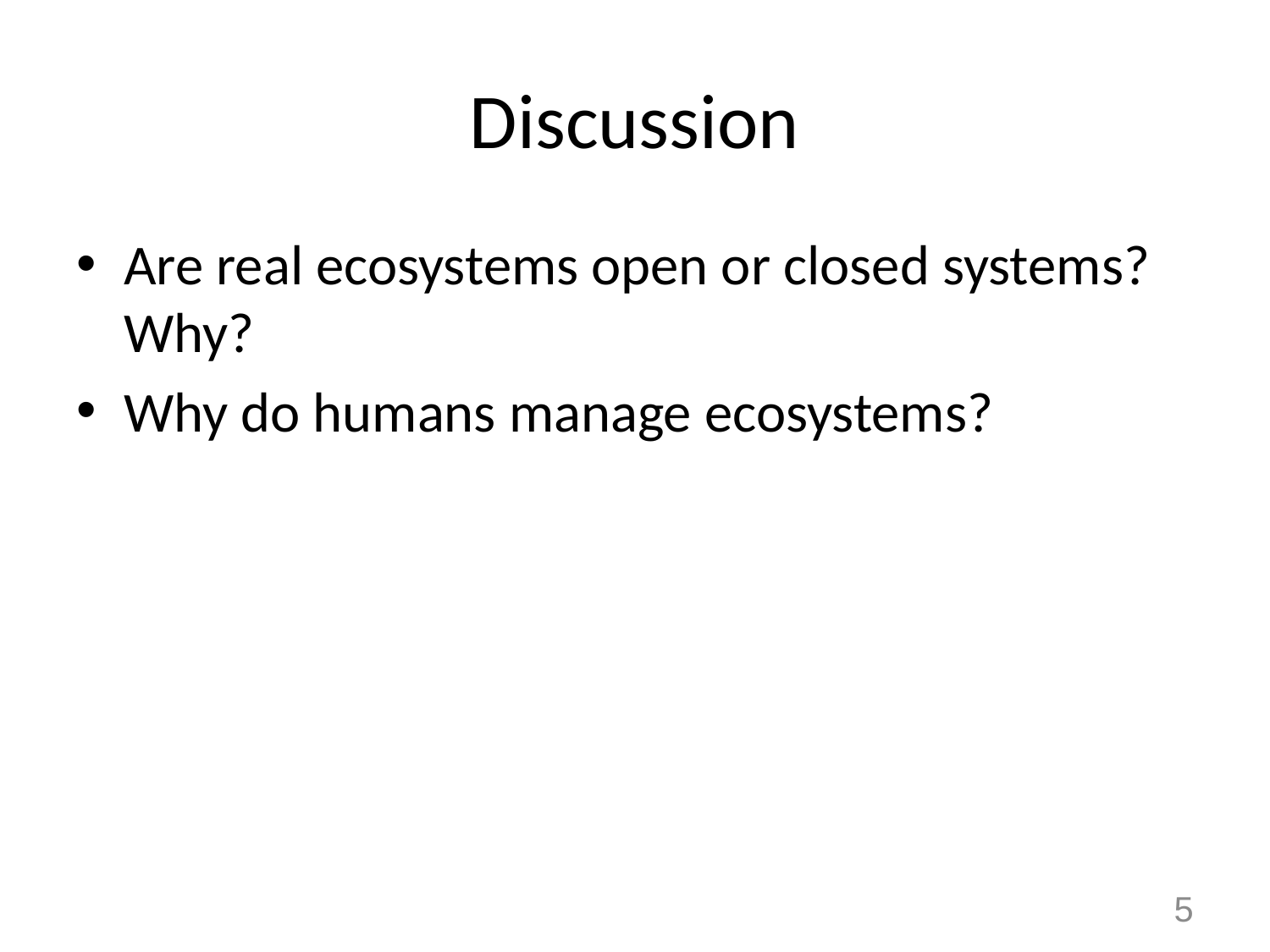

# Discussion
Are real ecosystems open or closed systems? Why?
Why do humans manage ecosystems?
5